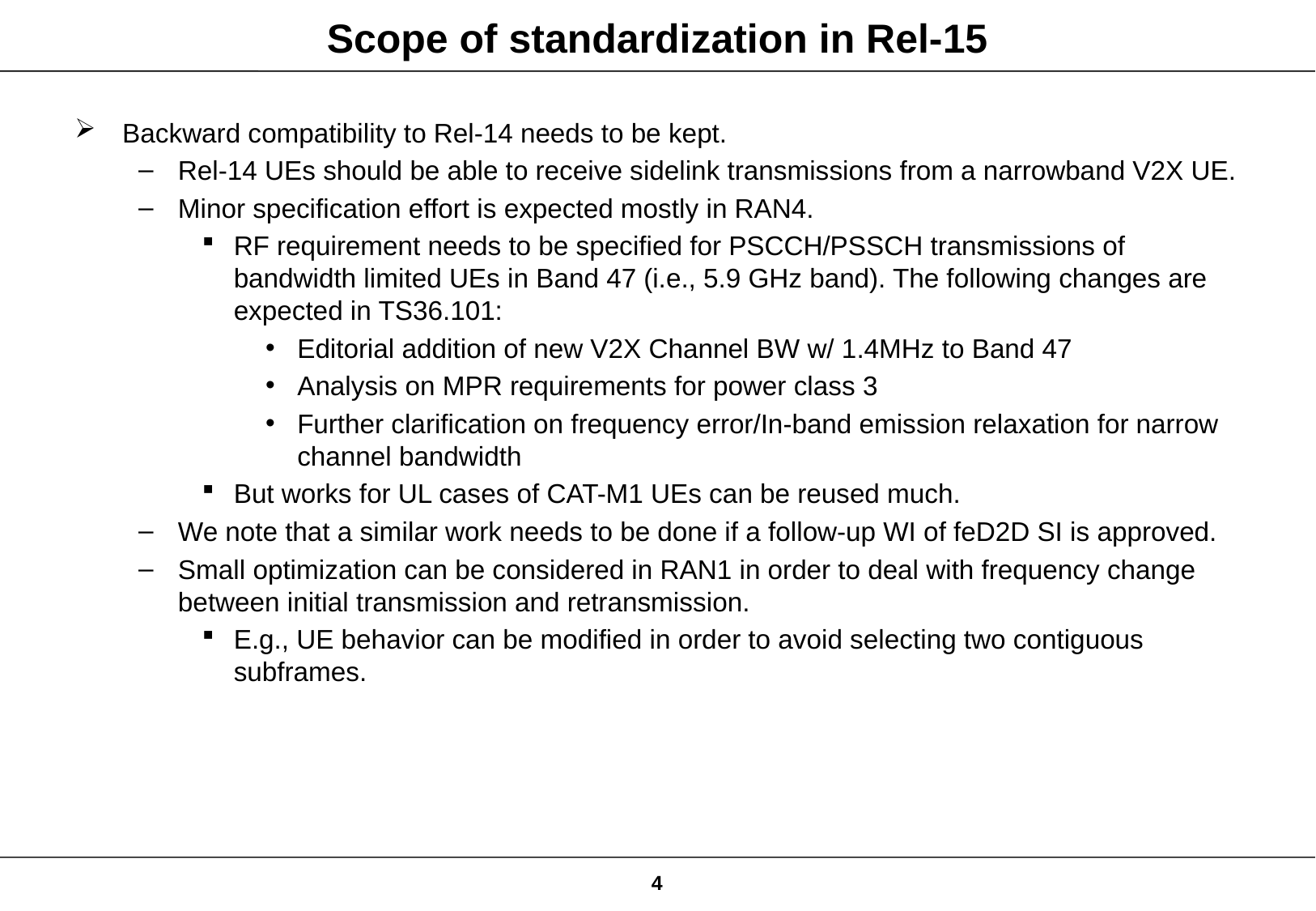

# Scope of standardization in Rel-15
Backward compatibility to Rel-14 needs to be kept.
Rel-14 UEs should be able to receive sidelink transmissions from a narrowband V2X UE.
Minor specification effort is expected mostly in RAN4.
RF requirement needs to be specified for PSCCH/PSSCH transmissions of bandwidth limited UEs in Band 47 (i.e., 5.9 GHz band). The following changes are expected in TS36.101:
Editorial addition of new V2X Channel BW w/ 1.4MHz to Band 47
Analysis on MPR requirements for power class 3
Further clarification on frequency error/In-band emission relaxation for narrow channel bandwidth
But works for UL cases of CAT-M1 UEs can be reused much.
We note that a similar work needs to be done if a follow-up WI of feD2D SI is approved.
Small optimization can be considered in RAN1 in order to deal with frequency change between initial transmission and retransmission.
E.g., UE behavior can be modified in order to avoid selecting two contiguous subframes.
4